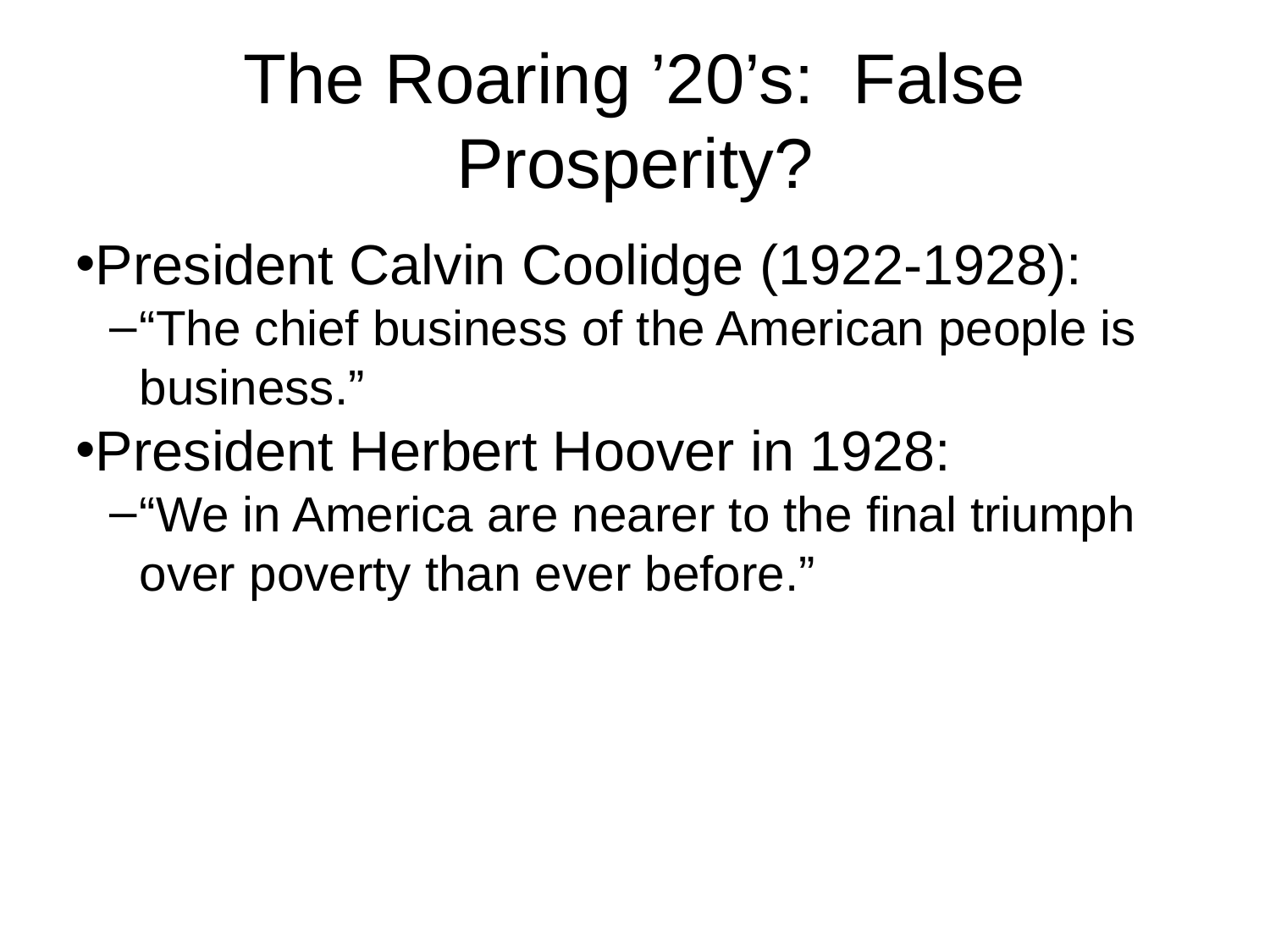

The Roaring ’20’s:  False Prosperity?
President Calvin Coolidge (1922-1928):
“The chief business of the American people is business.”
President Herbert Hoover in 1928:
“We in America are nearer to the final triumph over poverty than ever before.”